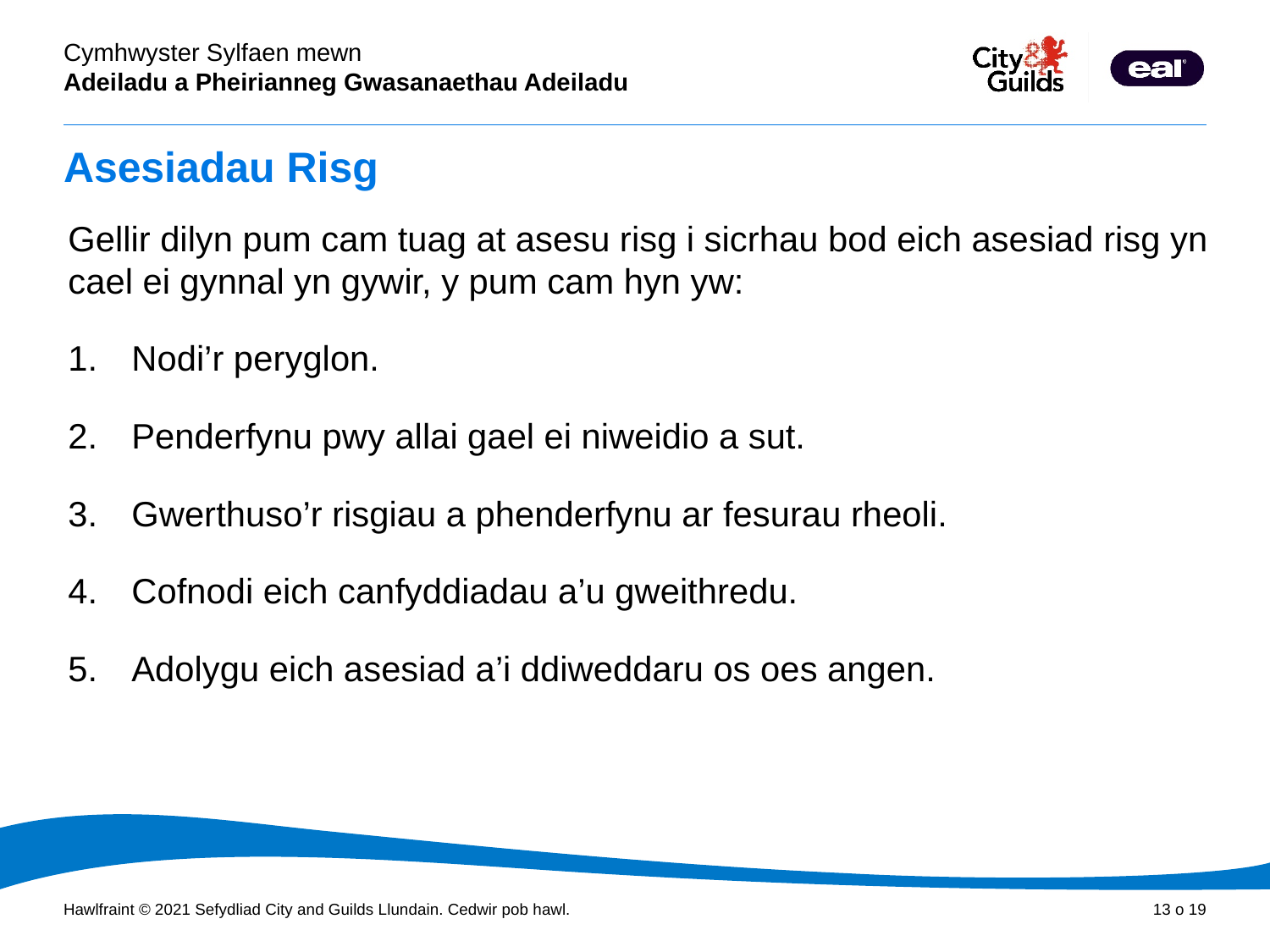

# Asesiadau Risg
Gellir dilyn pum cam tuag at asesu risg i sicrhau bod eich asesiad risg yn cael ei gynnal yn gywir, y pum cam hyn yw:
Nodi’r peryglon.
Penderfynu pwy allai gael ei niweidio a sut.
Gwerthuso’r risgiau a phenderfynu ar fesurau rheoli.
Cofnodi eich canfyddiadau a’u gweithredu.
Adolygu eich asesiad a’i ddiweddaru os oes angen.